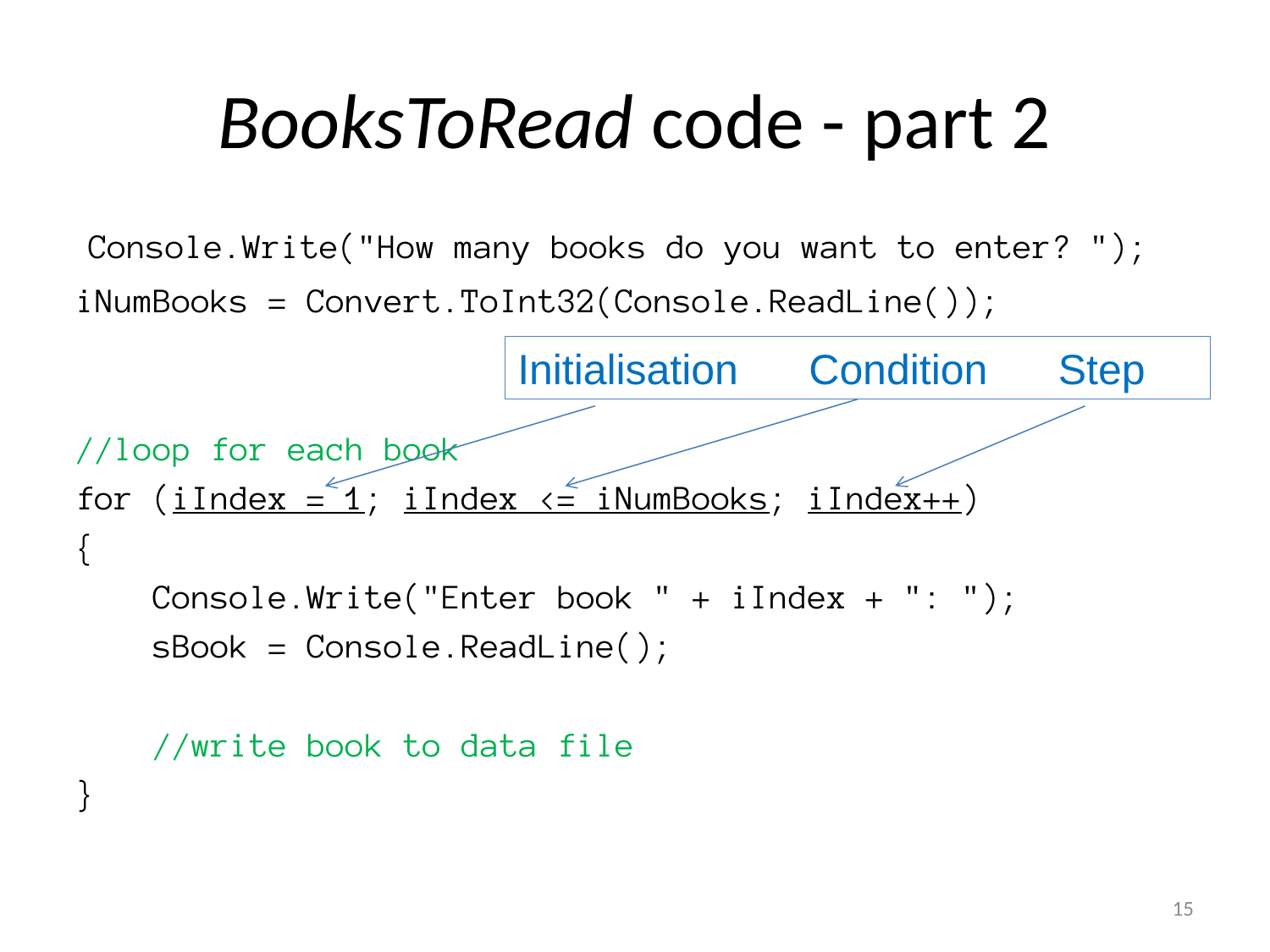

# BooksToRead code - part 2
 Console.Write("How many books do you want to enter? ");
iNumBooks = Convert.ToInt32(Console.ReadLine());

//loop for each book
for (iIndex = 1; iIndex <= iNumBooks; iIndex++)
{
    Console.Write("Enter book " + iIndex + ": ");
    sBook = Console.ReadLine();

    //write book to data file
}

Initialisation      Condition      Step
15